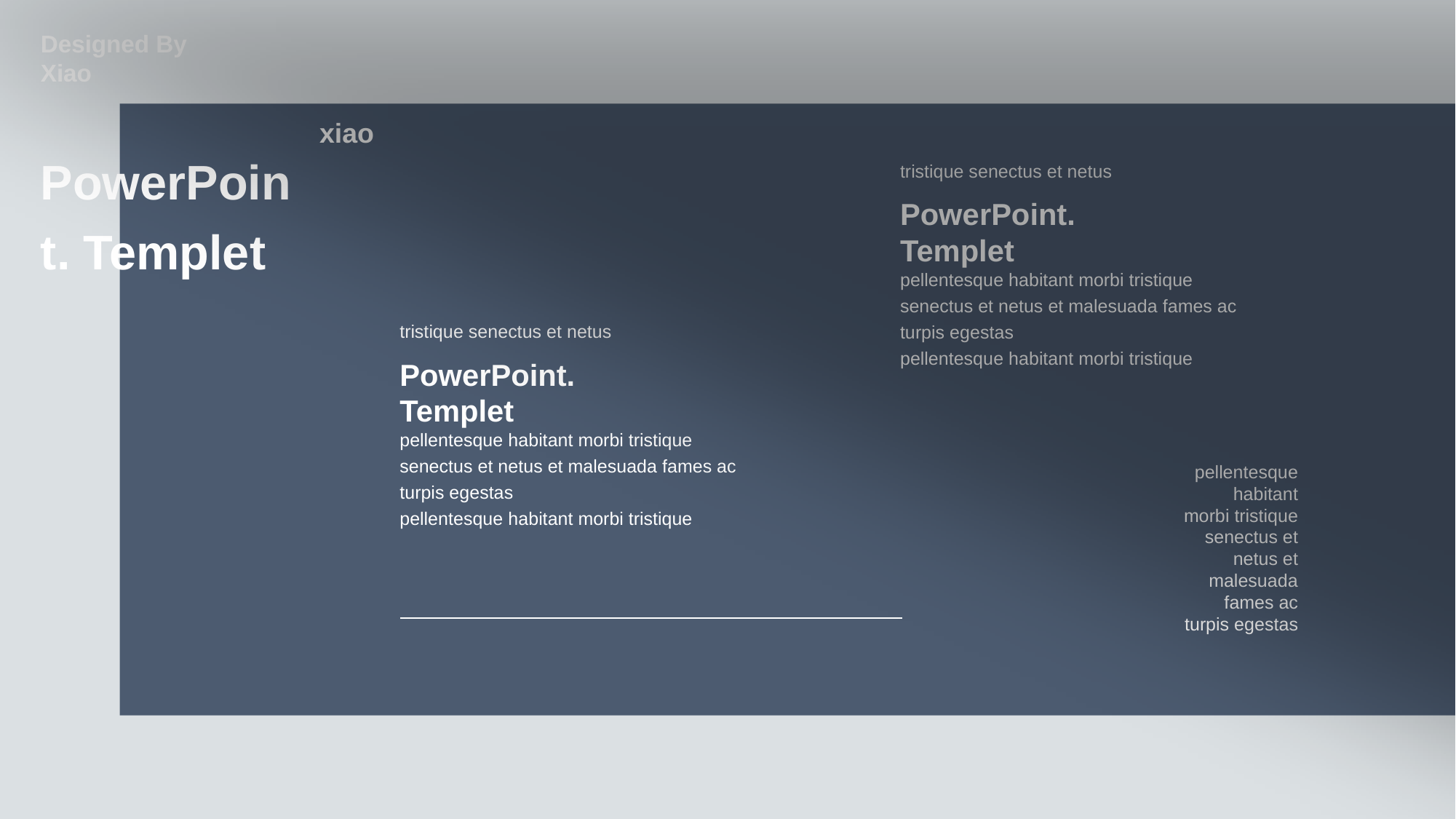

Designed By Xiao

xiao
PowerPoint. Templet
tristique senectus et netus
PowerPoint. Templet
pellentesque habitant morbi tristique senectus et netus et malesuada fames ac turpis egestas
pellentesque habitant morbi tristique
tristique senectus et netus
PowerPoint. Templet
pellentesque habitant morbi tristique senectus et netus et malesuada fames ac turpis egestas
pellentesque habitant morbi tristique
pellentesque habitant morbi tristique senectus et netus et malesuada fames ac turpis egestas